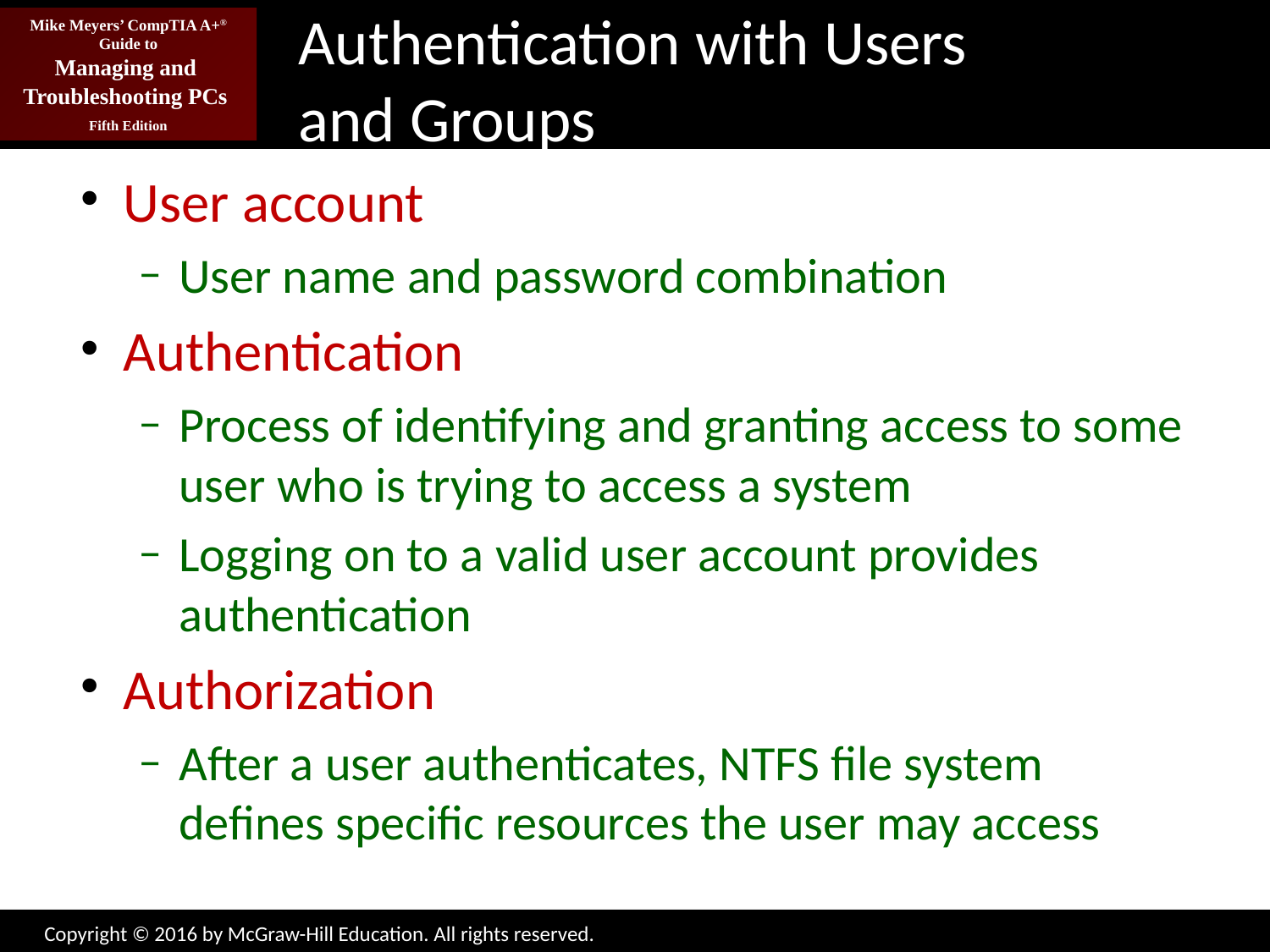

# Authentication with Users and Groups
User account
User name and password combination
Authentication
Process of identifying and granting access to some user who is trying to access a system
Logging on to a valid user account provides authentication
Authorization
After a user authenticates, NTFS file system defines specific resources the user may access